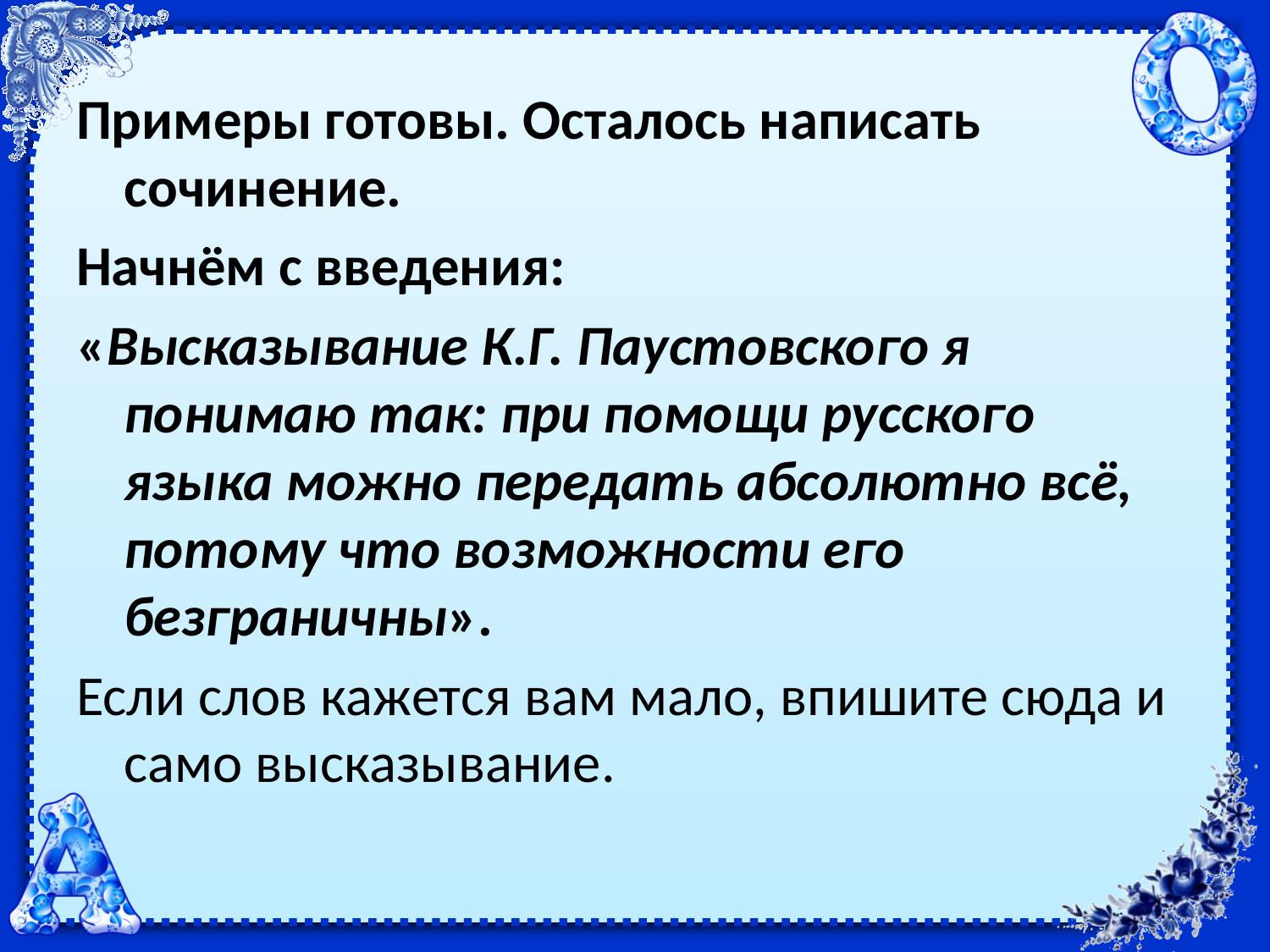

Примеры готовы. Осталось написать сочинение.
Начнём с введения:
«Высказывание К.Г. Паустовского я понимаю так: при помощи русского языка можно передать абсолютно всё, потому что возможности его безграничны».
Если слов кажется вам мало, впишите сюда и само высказывание.